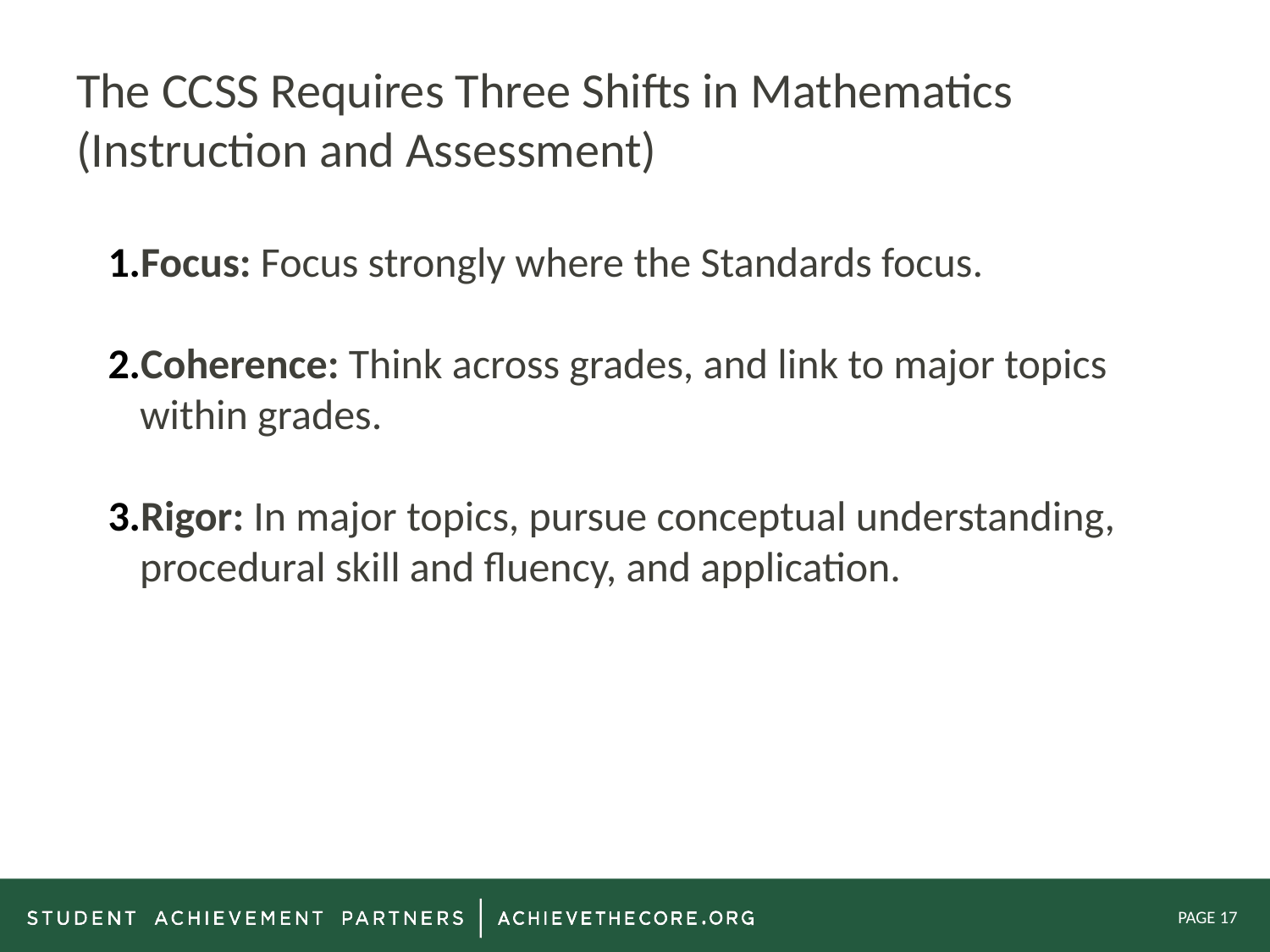

# The CCSS Requires Three Shifts in Mathematics (Instruction and Assessment)
Focus: Focus strongly where the Standards focus.

Coherence: Think across grades, and link to major topics within grades.

Rigor: In major topics, pursue conceptual understanding, procedural skill and fluency, and application.